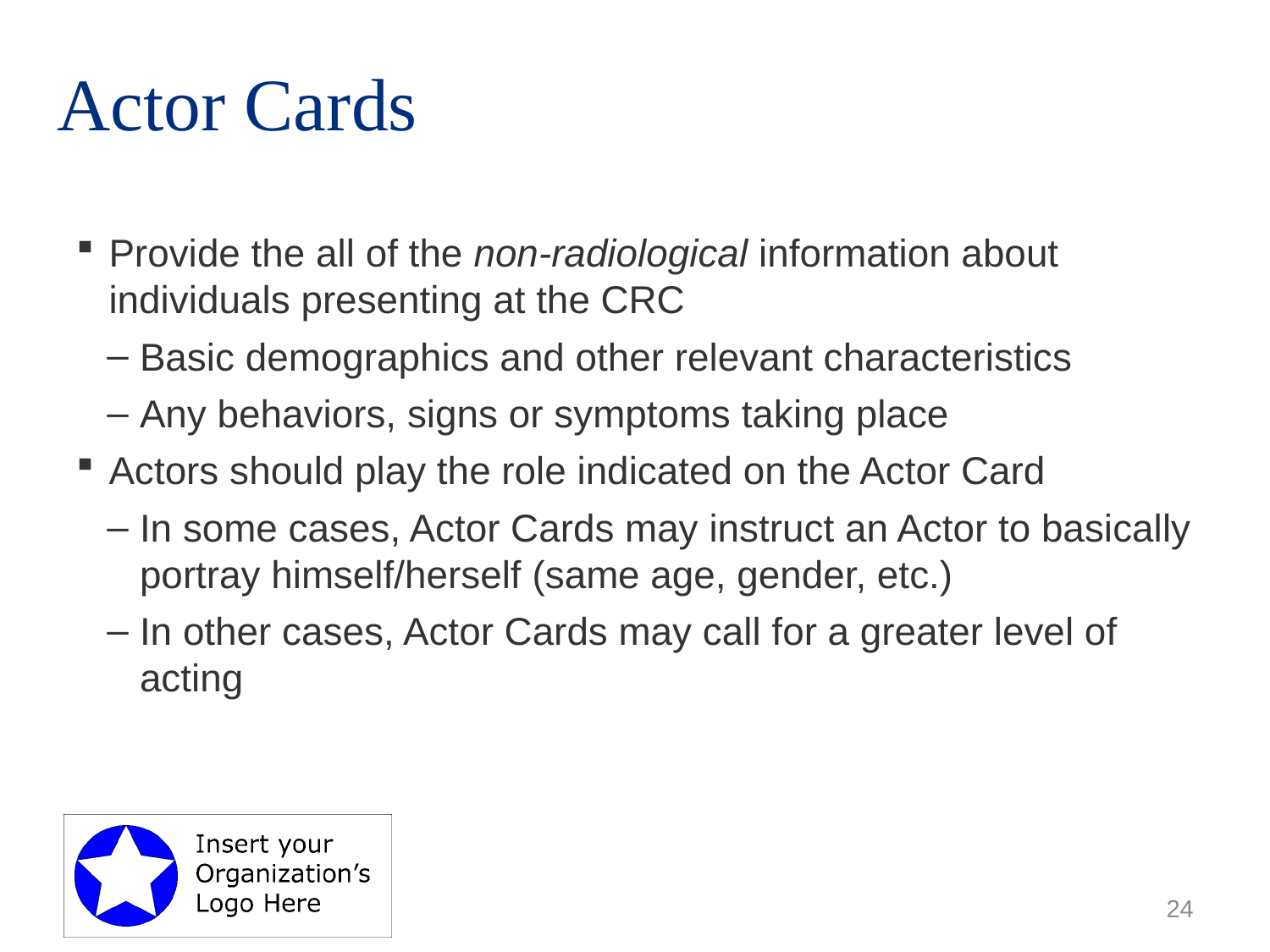

# Actor Cards
Provide the all of the non-radiological information about individuals presenting at the CRC
Basic demographics and other relevant characteristics
Any behaviors, signs or symptoms taking place
Actors should play the role indicated on the Actor Card
In some cases, Actor Cards may instruct an Actor to basically portray himself/herself (same age, gender, etc.)
In other cases, Actor Cards may call for a greater level of acting
24